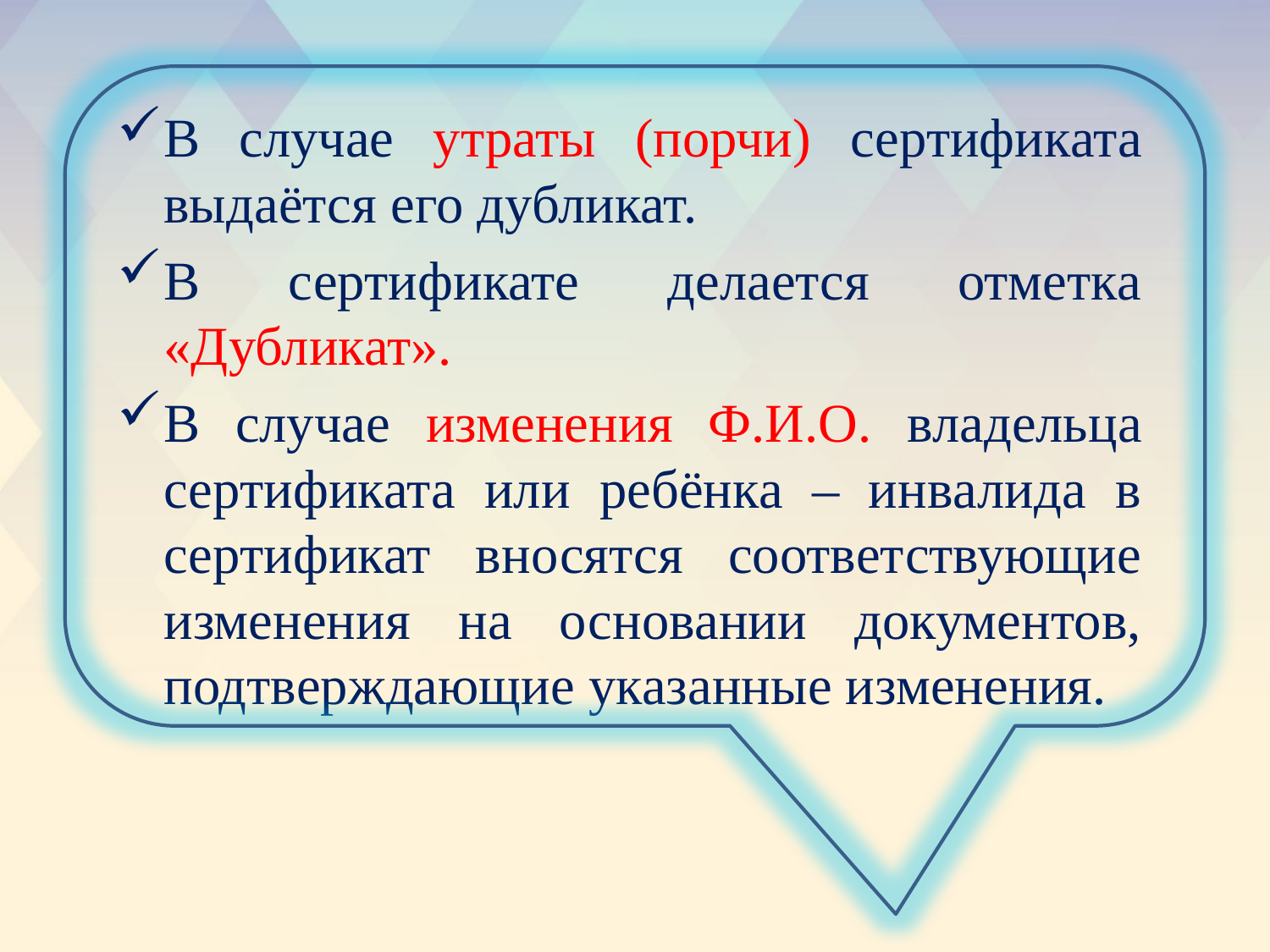

В случае утраты (порчи) сертификата выдаётся его дубликат.
В сертификате делается отметка «Дубликат».
В случае изменения Ф.И.О. владельца сертификата или ребёнка – инвалида в сертификат вносятся соответствующие изменения на основании документов, подтверждающие указанные изменения.